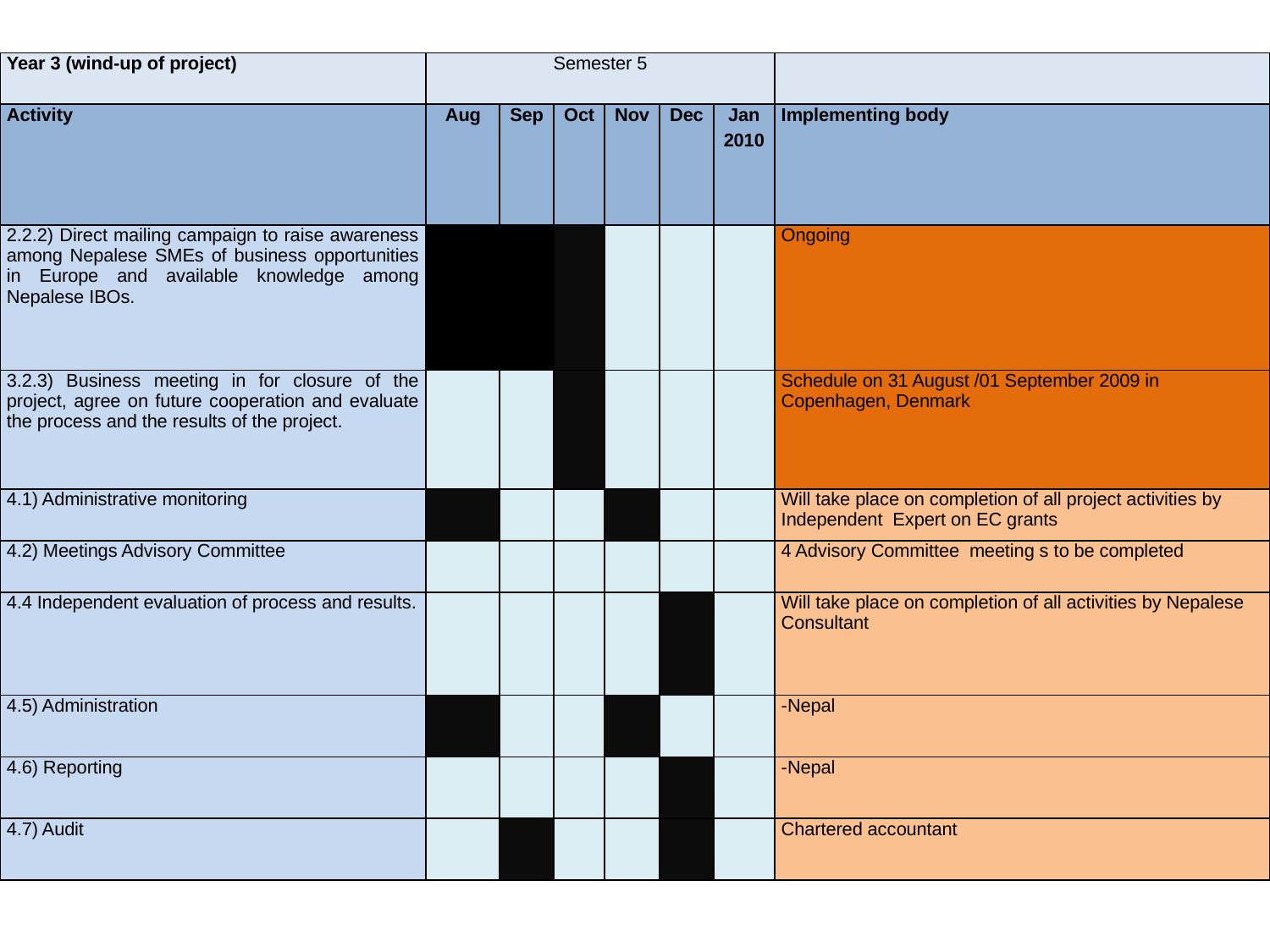

| Year 3 (wind-up of project) | Semester 5 |  |  |  |  |  |  |
| --- | --- | --- | --- | --- | --- | --- | --- |
| Activity | Aug | Sep | Oct | Nov | Dec | Jan 2010 | Implementing body |
| 2.2.2) Direct mailing campaign to raise awareness among Nepalese SMEs of business opportunities in Europe and available knowledge among Nepalese IBOs. |  |  |  |  |  |  | Ongoing |
| 3.2.3) Business meeting in for closure of the project, agree on future cooperation and evaluate the process and the results of the project. |  |  |  |  |  |  | Schedule on 31 August /01 September 2009 in Copenhagen, Denmark |
| 4.1) Administrative monitoring |  |  |  |  |  |  | Will take place on completion of all project activities by Independent Expert on EC grants |
| 4.2) Meetings Advisory Committee |  |  |  |  |  |  | 4 Advisory Committee meeting s to be completed |
| 4.4 Independent evaluation of process and results. |  |  |  |  |  |  | Will take place on completion of all activities by Nepalese Consultant |
| 4.5) Administration |  |  |  |  |  |  | -Nepal |
| 4.6) Reporting |  |  |  |  |  |  | -Nepal |
| 4.7) Audit |  |  |  |  |  |  | Chartered accountant |